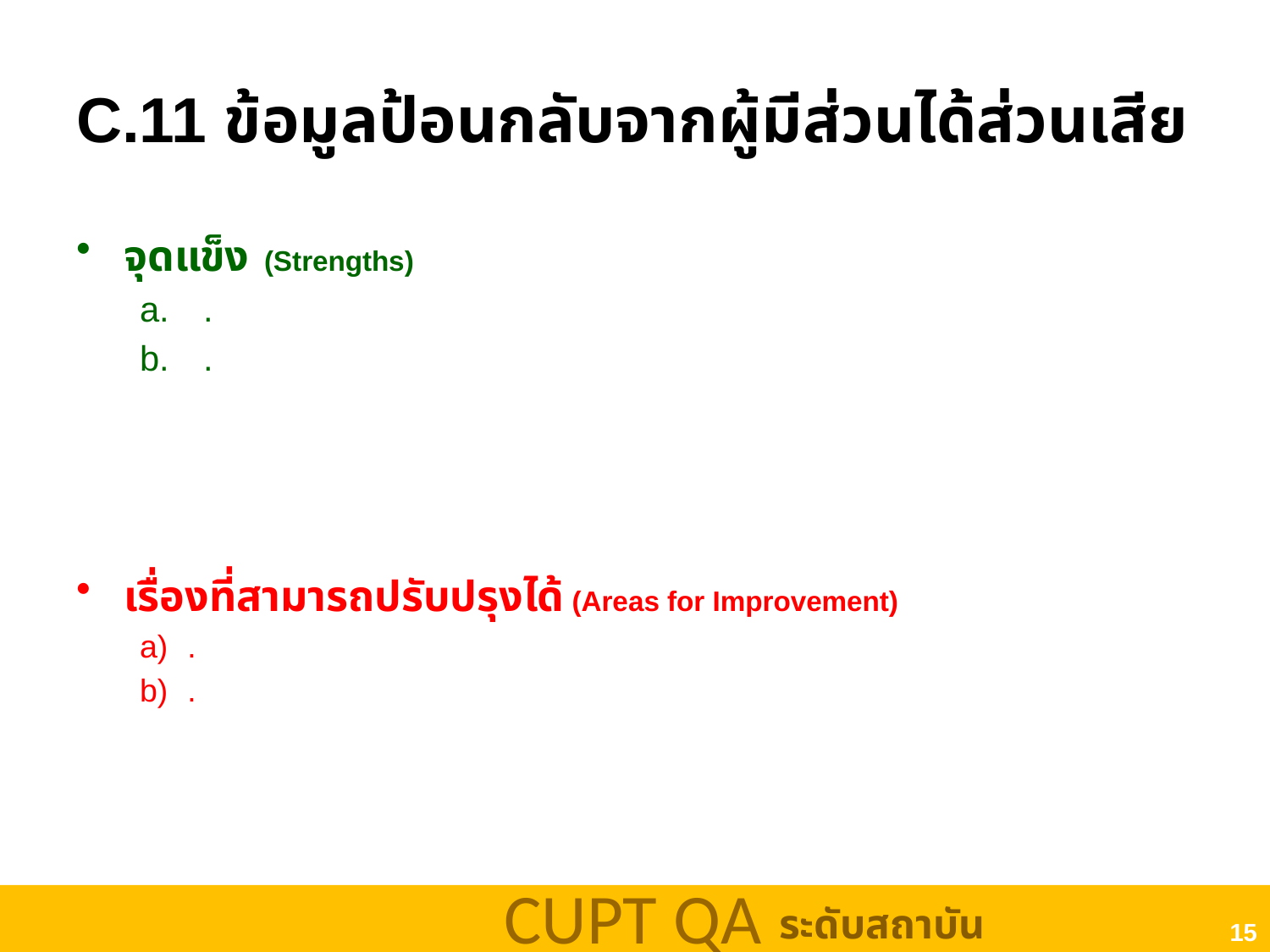

# C.11 ข้อมูลป้อนกลับจากผู้มีส่วนได้ส่วนเสีย
จุดแข็ง  (Strengths)
.
.
เรื่องที่สามารถปรับปรุงได้ (Areas for Improvement)
.
.
15